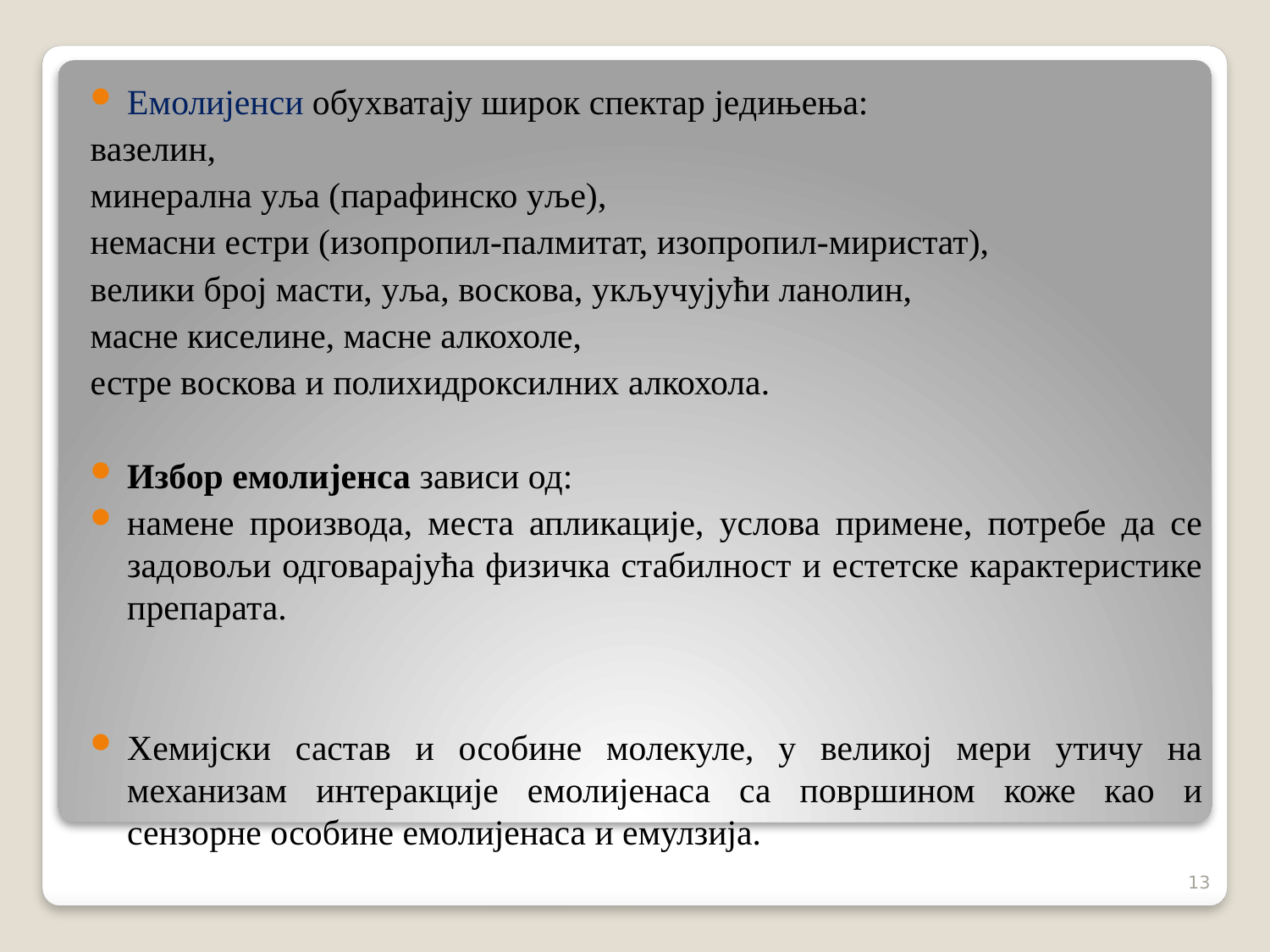

Емолијенси обухватају широк спектар једињења:
вазелин,
минерална уља (парафинско уље),
немасни естри (изопропил-палмитат, изопропил-миристат),
велики број масти, уља, воскова, укључујући ланолин,
масне киселине, масне алкохоле,
естре воскова и полихидроксилних алкохола.

Избор емолијенса зависи од:
намене производа, места апликације, услова примене, потребе да се задовољи одговарајућа физичка стабилност и естетске карактеристике препарата.

Хемијски састав и особине молекуле, у великој мери утичу на механизам интеракције емолијенаса са површином коже као и сензорне особине емолијенаса и емулзија.

13